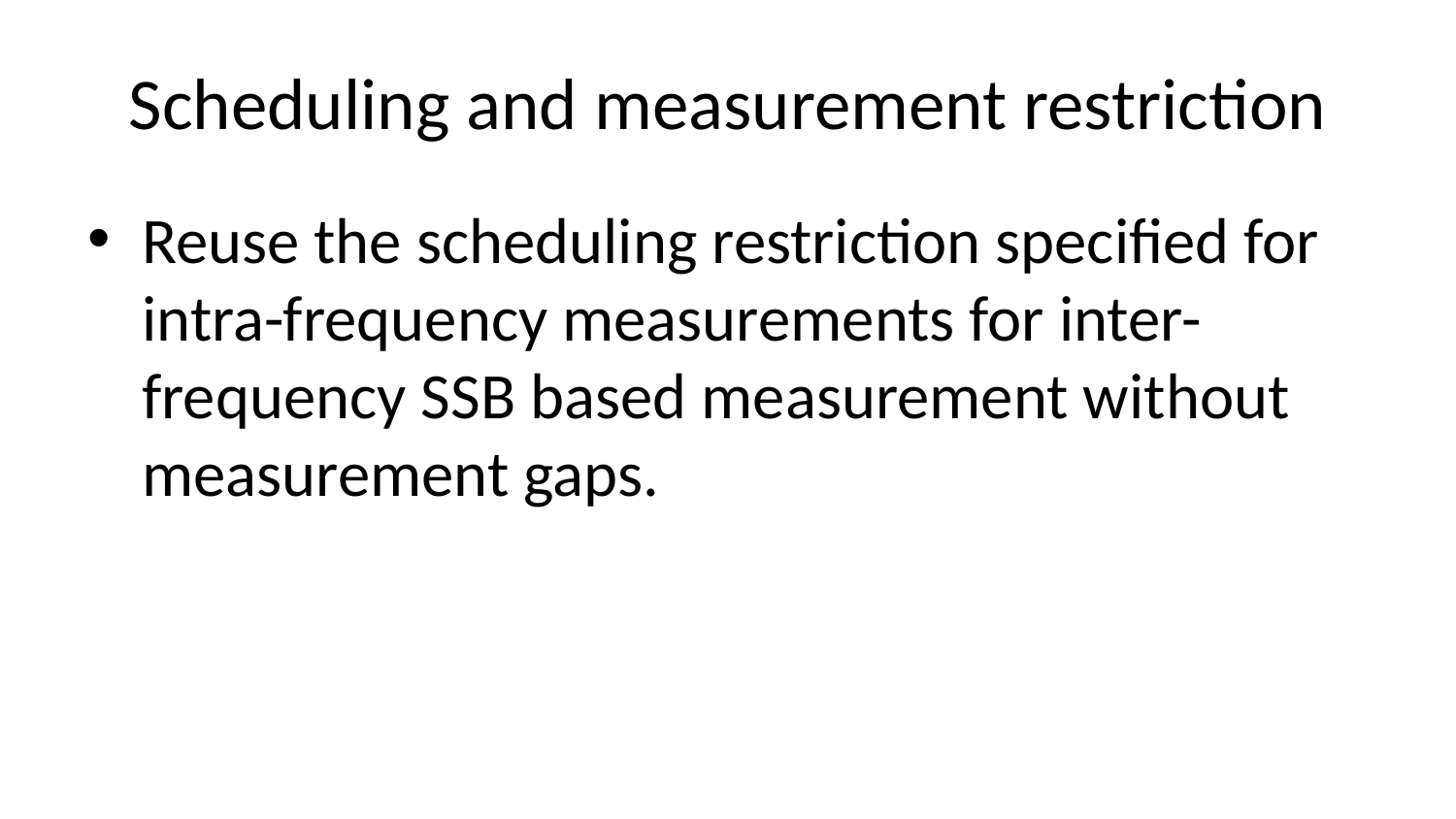

# Scheduling and measurement restriction
Reuse the scheduling restriction specified for intra-frequency measurements for inter-frequency SSB based measurement without measurement gaps.